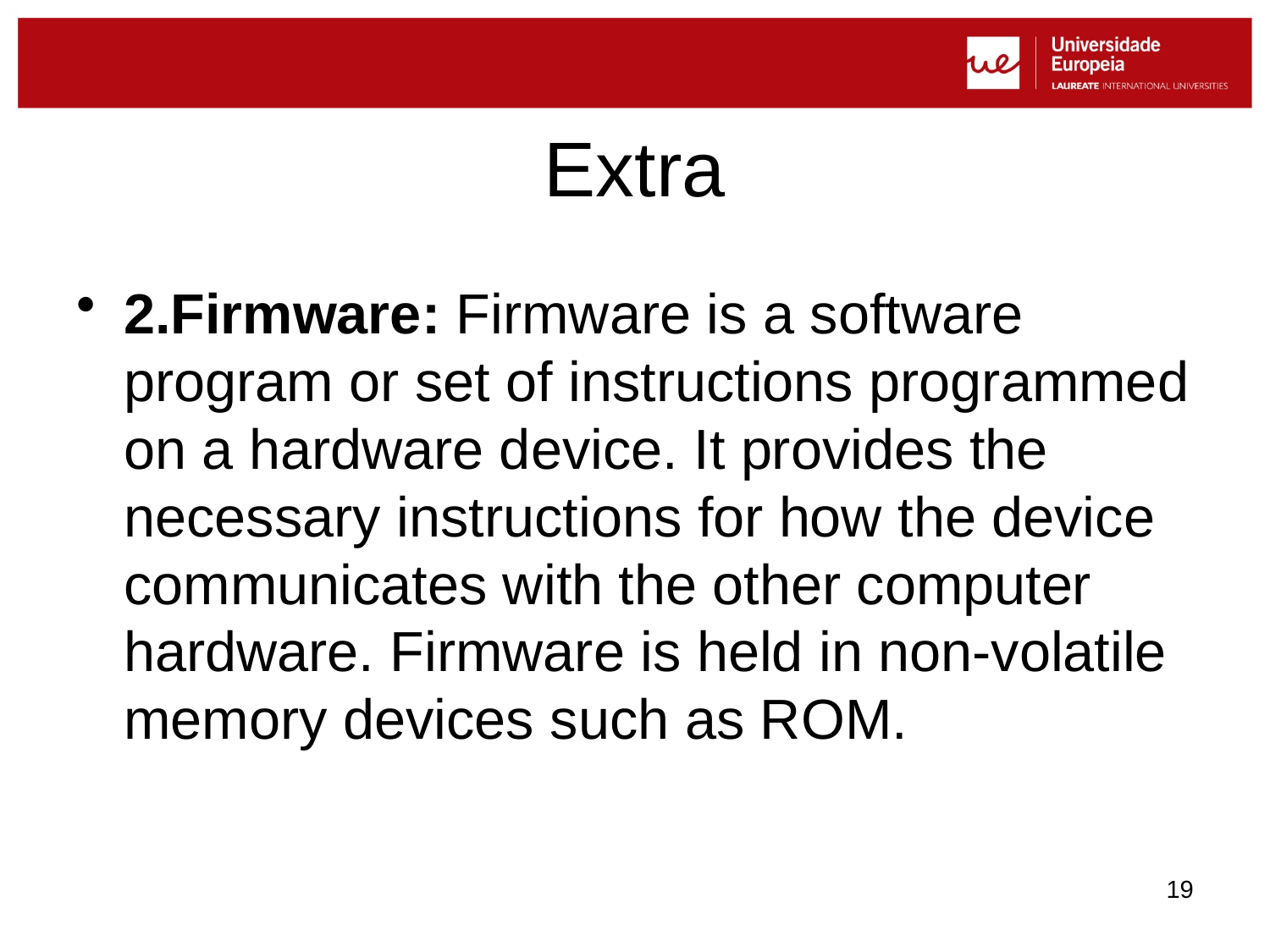

# Extra
2.Firmware: Firmware is a software program or set of instructions programmed on a hardware device. It provides the necessary instructions for how the device communicates with the other computer hardware. Firmware is held in non-volatile memory devices such as ROM.
19